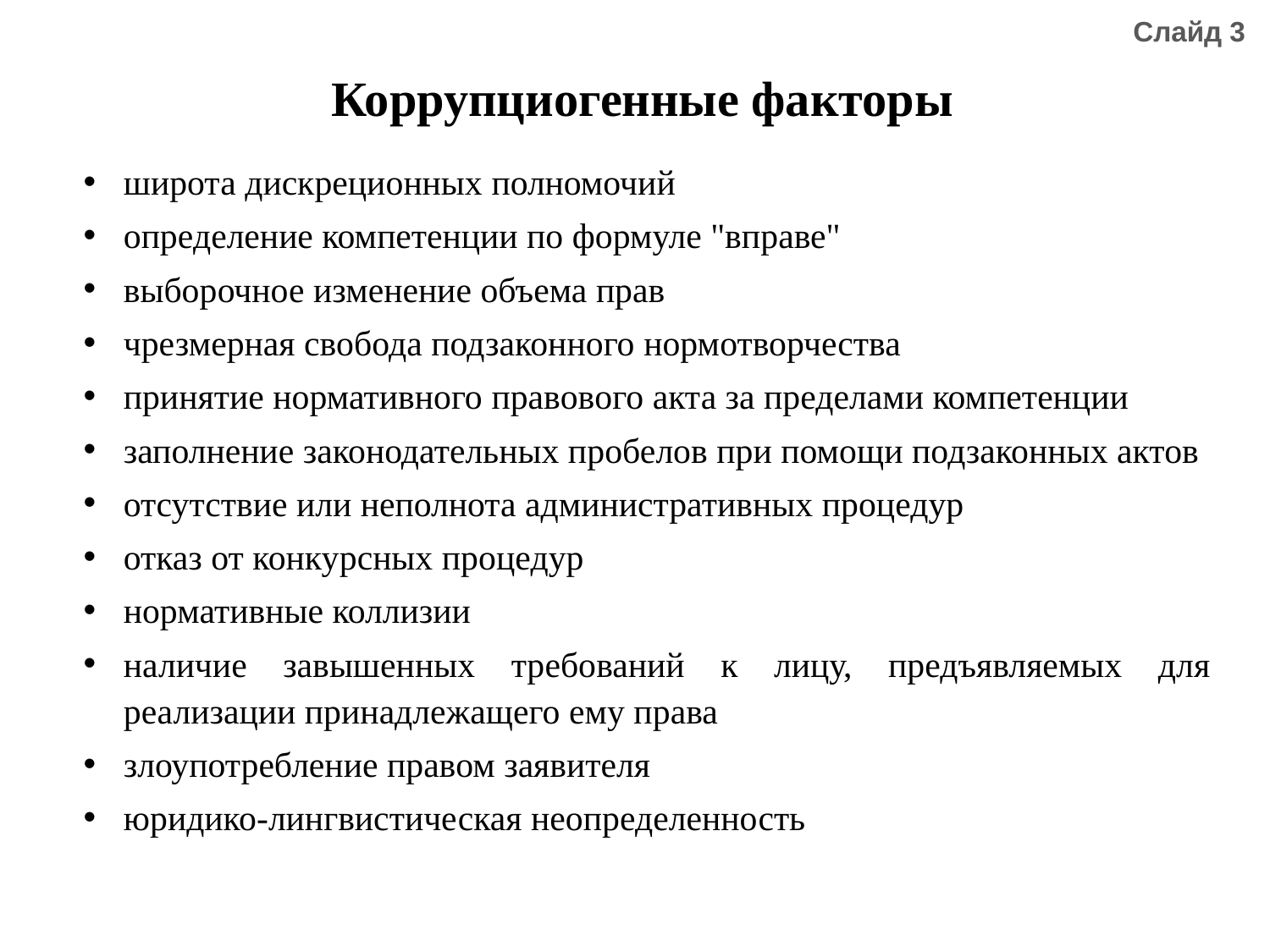

Слайд 3
# Коррупциогенные факторы
широта дискреционных полномочий
определение компетенции по формуле "вправе"
выборочное изменение объема прав
чрезмерная свобода подзаконного нормотворчества
принятие нормативного правового акта за пределами компетенции
заполнение законодательных пробелов при помощи подзаконных актов
отсутствие или неполнота административных процедур
отказ от конкурсных процедур
нормативные коллизии
наличие завышенных требований к лицу, предъявляемых для реализации принадлежащего ему права
злоупотребление правом заявителя
юридико-лингвистическая неопределенность